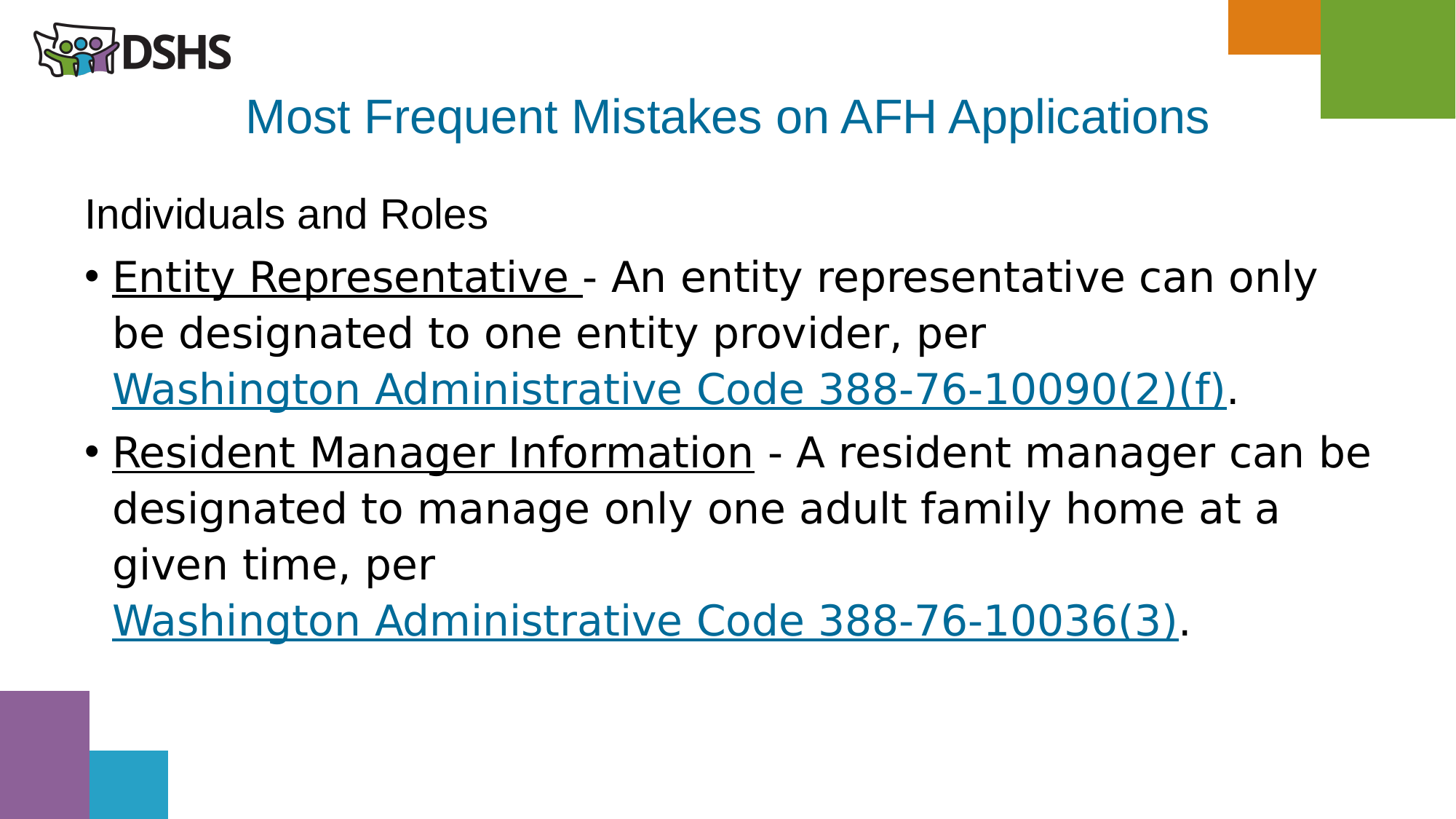

Most Frequent Mistakes on AFH Applications
Individuals and Roles
Entity Representative - An entity representative can only be designated to one entity provider, per Washington Administrative Code 388-76-10090(2)(f).
Resident Manager Information - A resident manager can be designated to manage only one adult family home at a given time, per Washington Administrative Code 388-76-10036(3).